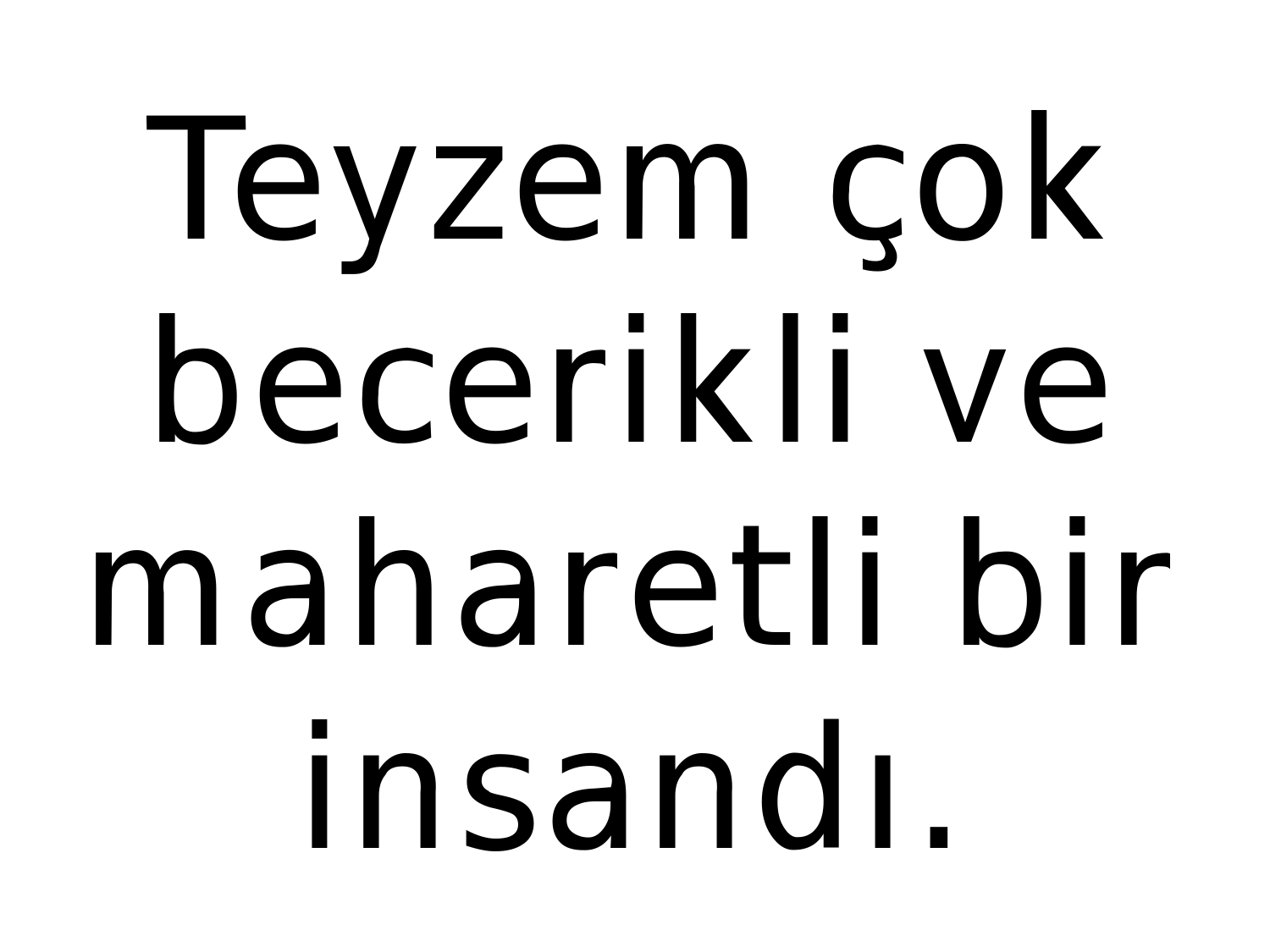

# Teyzem çok becerikli ve maharetli bir insandı.